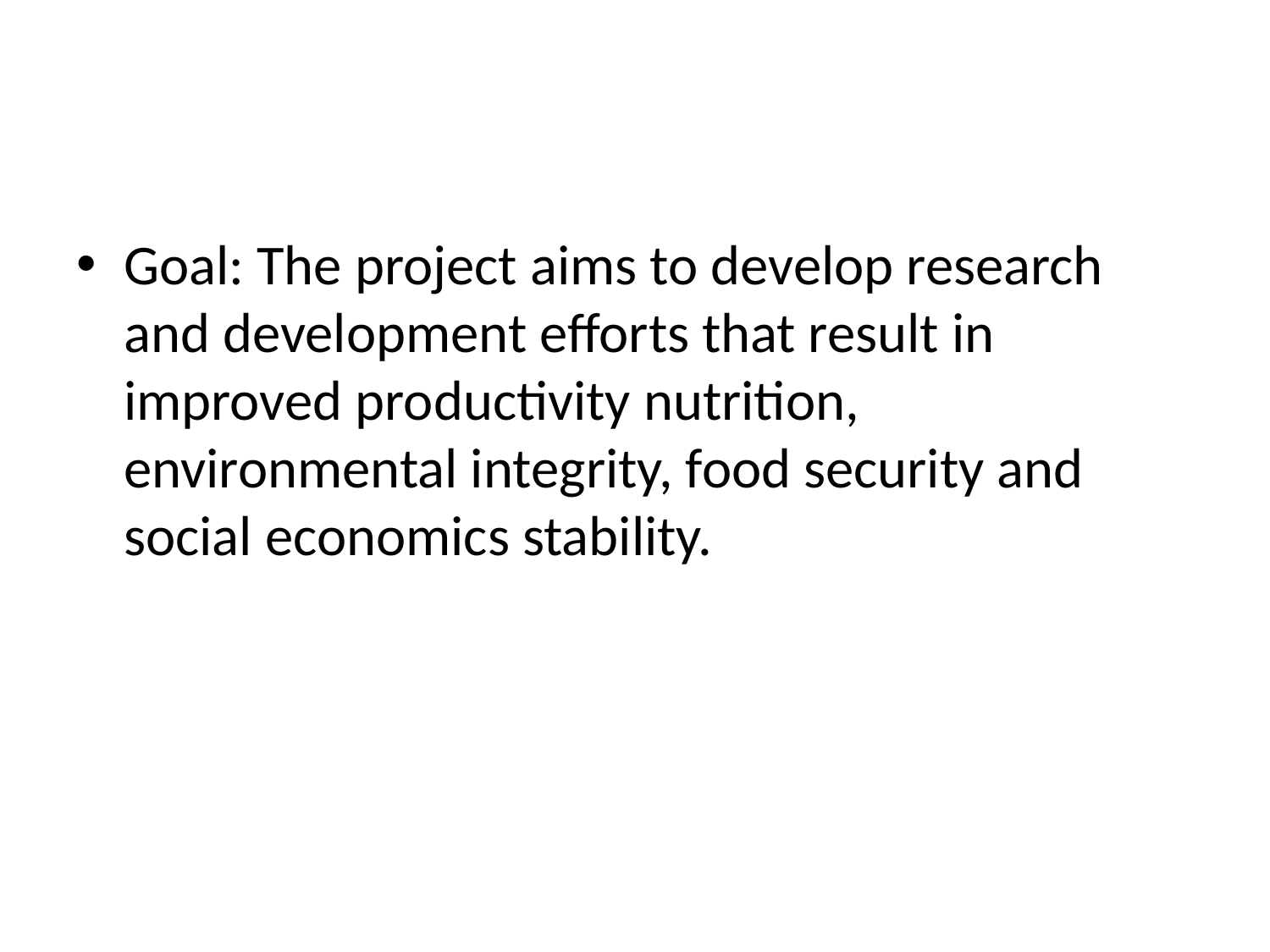

#
Goal: The project aims to develop research and development efforts that result in improved productivity nutrition, environmental integrity, food security and social economics stability.